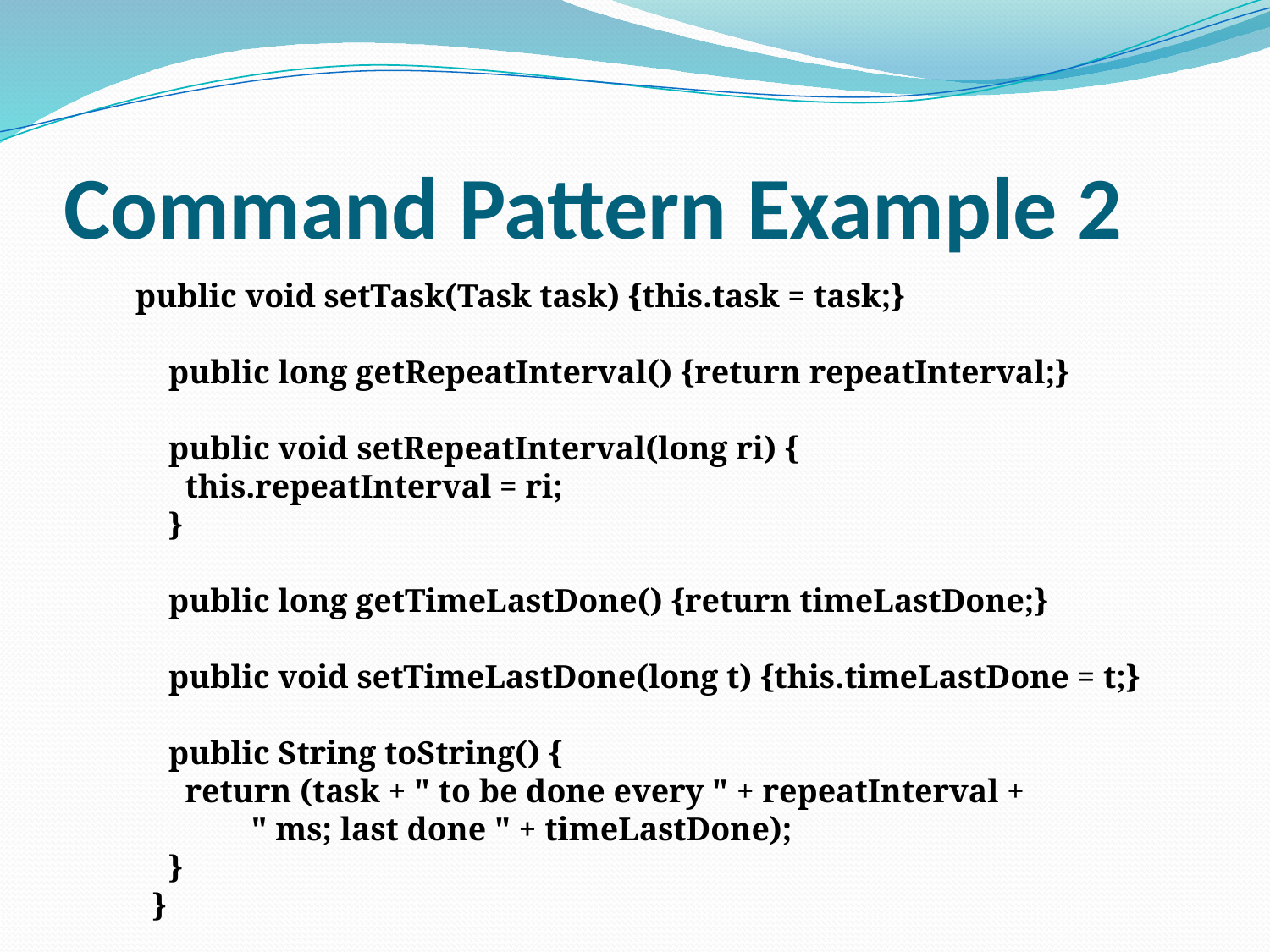

# Command Pattern Example 2
 public void setTask(Task task) {this.task = task;}

     public long getRepeatInterval() {return repeatInterval;}

     public void setRepeatInterval(long ri) {
       this.repeatInterval = ri;
     }

     public long getTimeLastDone() {return timeLastDone;}

     public void setTimeLastDone(long t) {this.timeLastDone = t;}

     public String toString() {
       return (task + " to be done every " + repeatInterval +
               " ms; last done " + timeLastDone);
     }
   }